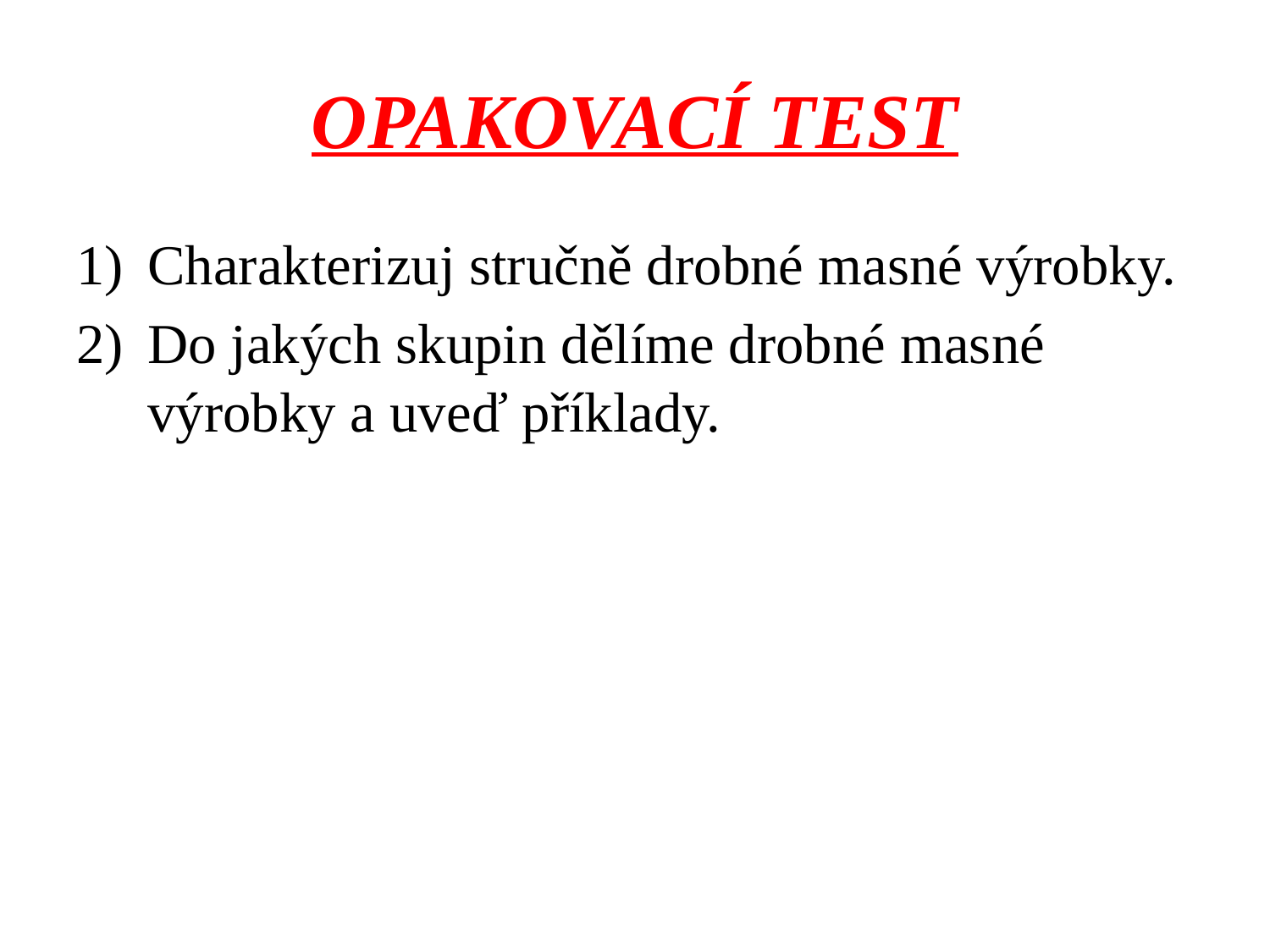

# OPAKOVACÍ TEST
Charakterizuj stručně drobné masné výrobky.
Do jakých skupin dělíme drobné masné výrobky a uveď příklady.